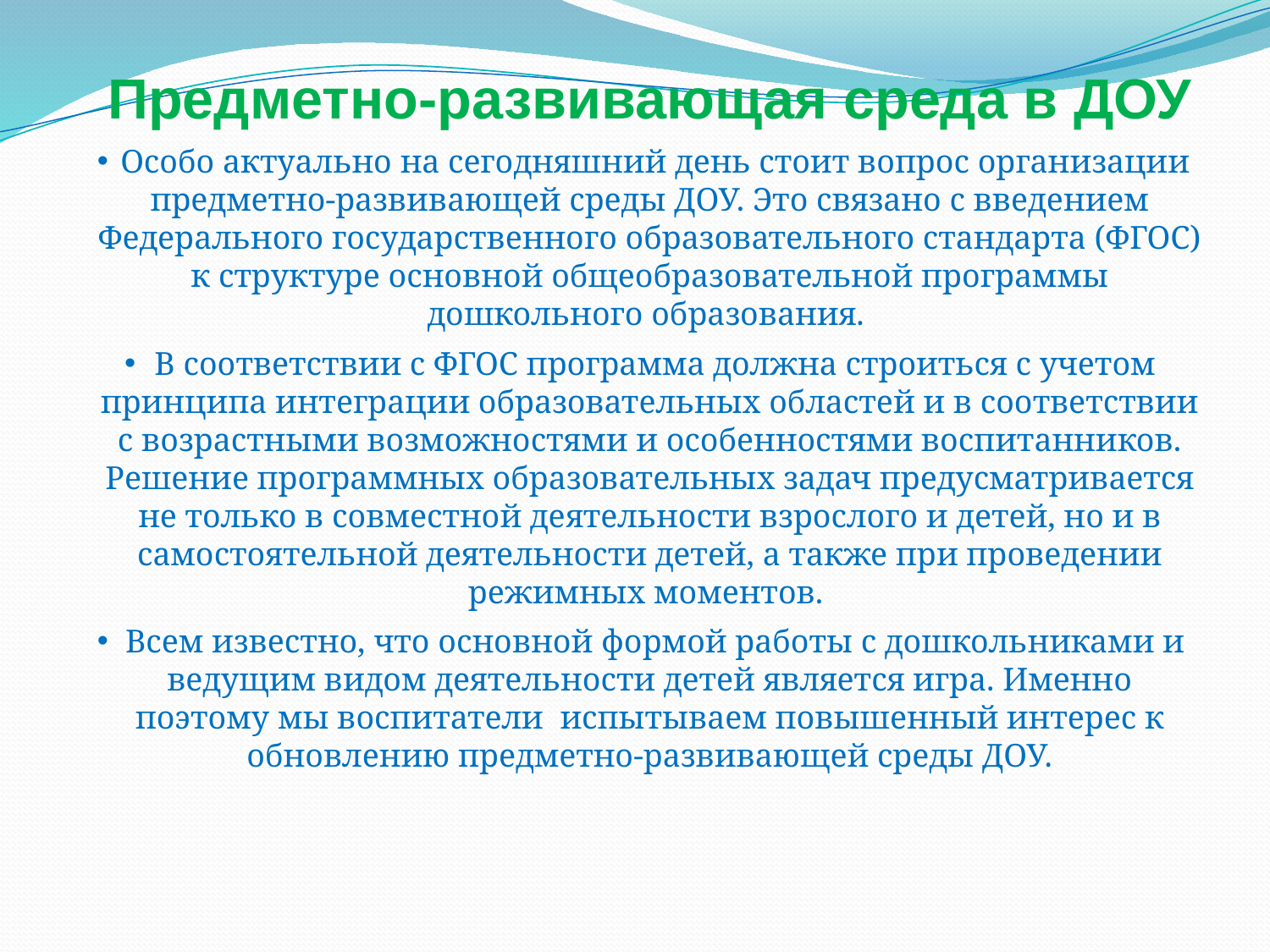

Предметно-развивающая среда в ДОУ
Особо актуально на сегодняшний день стоит вопрос организации предметно-развивающей среды ДОУ. Это связано с введением Федерального государственного образовательного стандарта (ФГОС) к структуре основной общеобразовательной программы дошкольного образования.
В соответствии с ФГОС программа должна строиться с учетом принципа интеграции образовательных областей и в соответствии с возрастными возможностями и особенностями воспитанников. Решение программных образовательных задач предусматривается не только в совместной деятельности взрослого и детей, но и в самостоятельной деятельности детей, а также при проведении режимных моментов.
Всем известно, что основной формой работы с дошкольниками и ведущим видом деятельности детей является игра. Именно поэтому мы воспитатели  испытываем повышенный интерес к обновлению предметно-развивающей среды ДОУ.